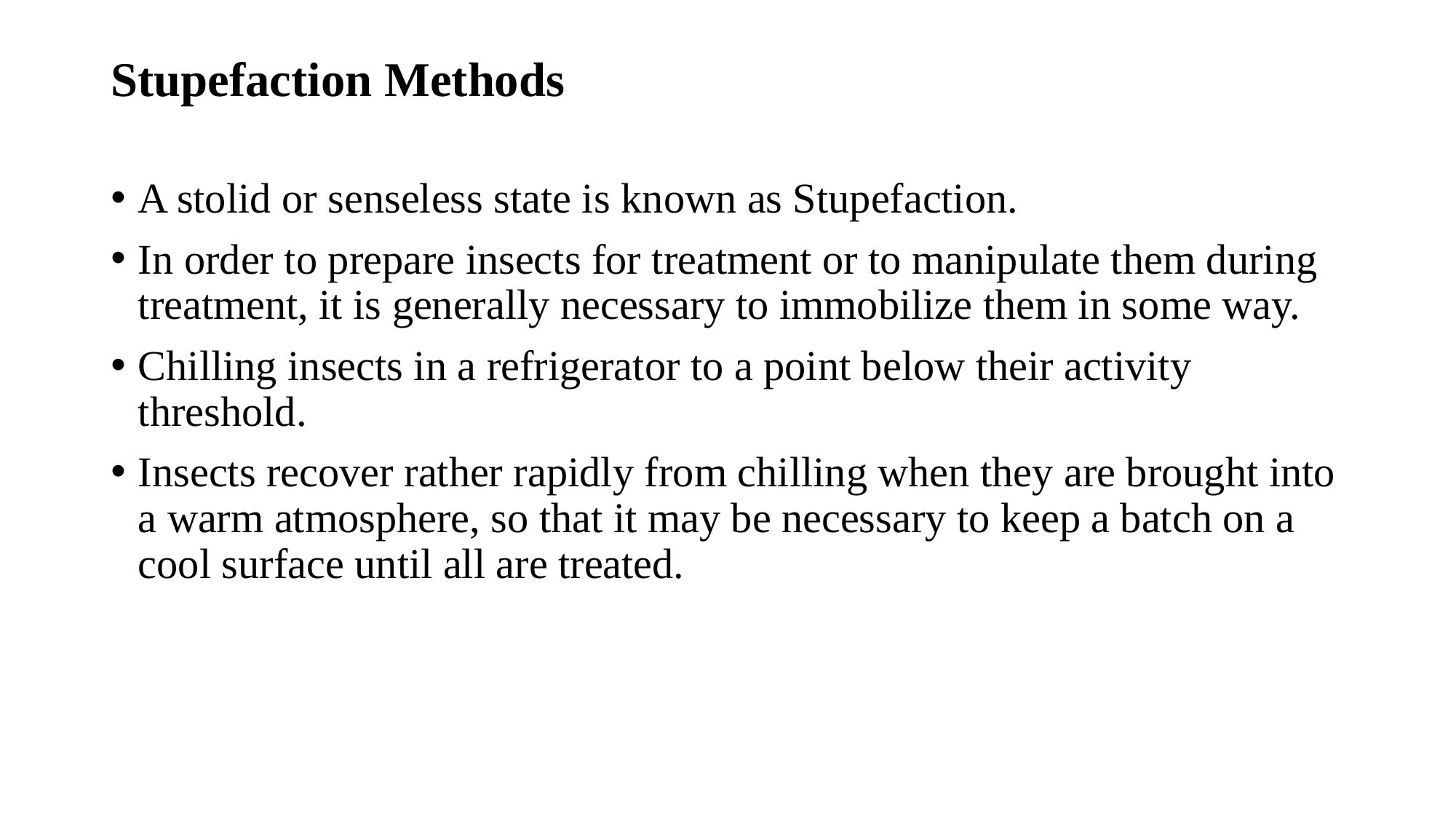

# Stupefaction Methods
A stolid or senseless state is known as Stupefaction.
In order to prepare insects for treatment or to manipulate them during treatment, it is generally necessary to immobilize them in some way.
Chilling insects in a refrigerator to a point below their activity threshold.
Insects recover rather rapidly from chilling when they are brought into a warm atmosphere, so that it may be necessary to keep a batch on a cool surface until all are treated.